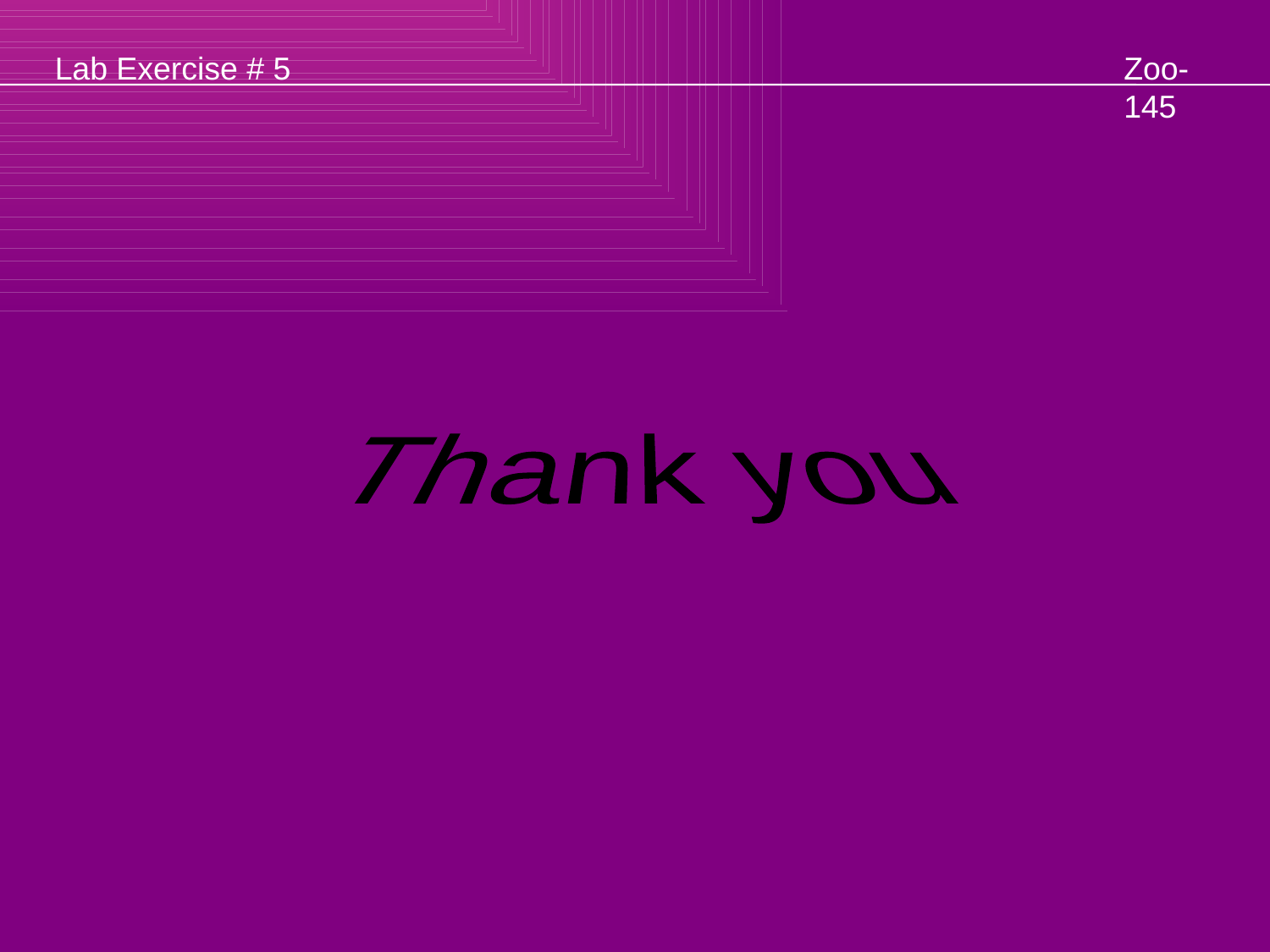

Lab Exercise # 5
Zoo- 145

Thank you